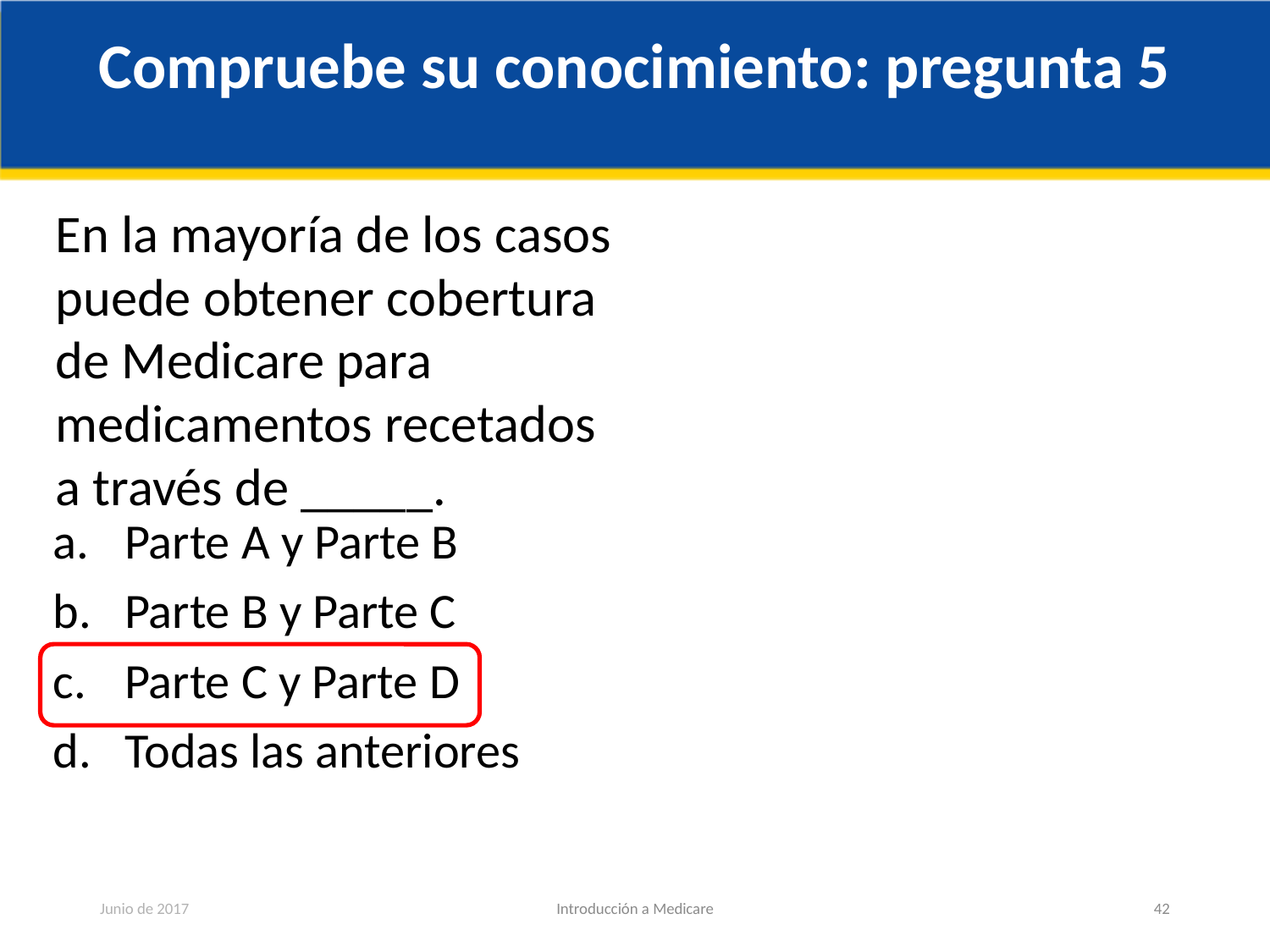

# Compruebe su conocimiento: pregunta 5
En la mayoría de los casos puede obtener cobertura de Medicare para medicamentos recetados a través de _____.
Parte A y Parte B
Parte B y Parte C
Parte C y Parte D
Todas las anteriores

Junio de 2017
Introducción a Medicare
42